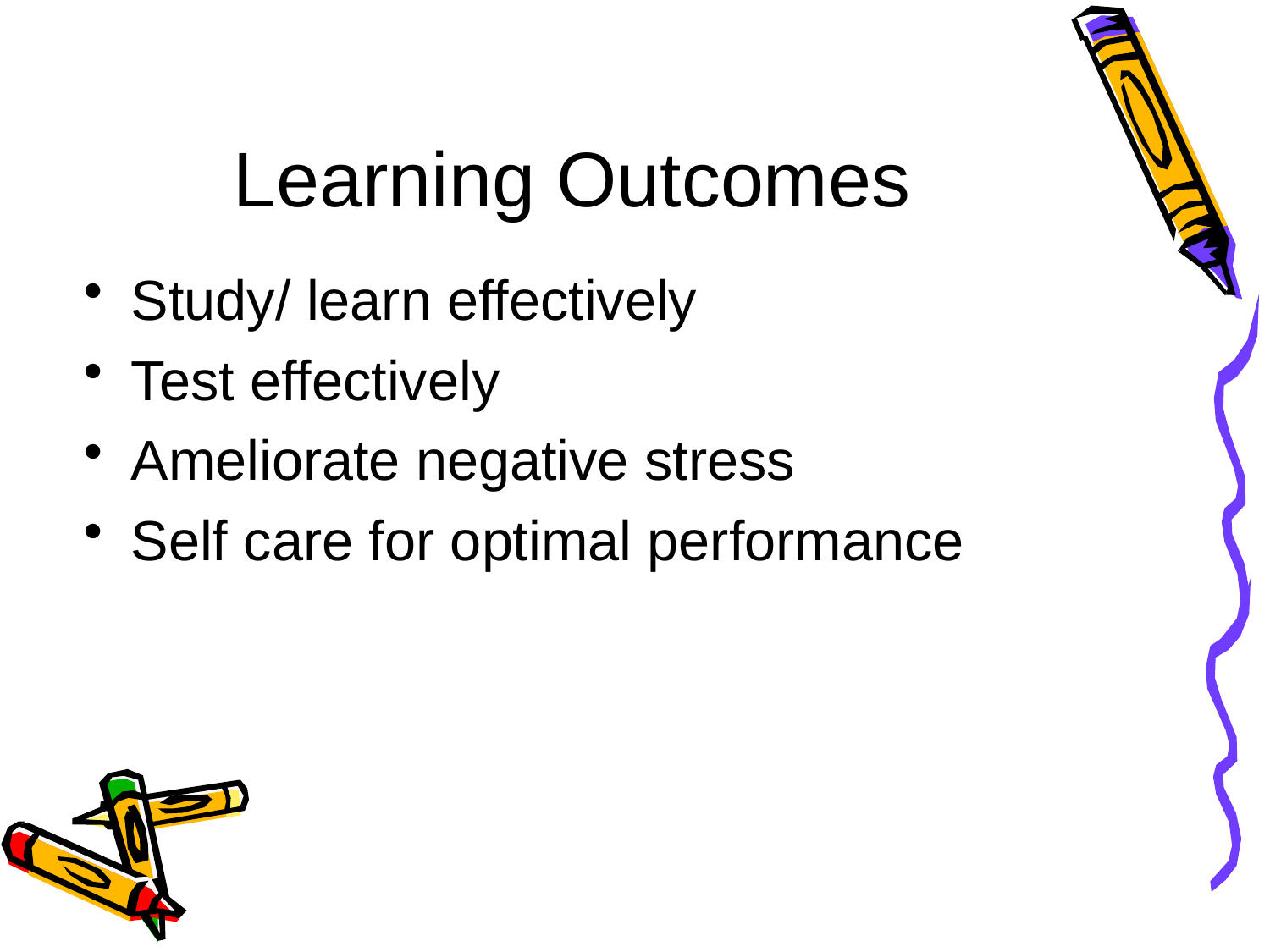

# Learning Outcomes
Study/ learn effectively
Test effectively
Ameliorate negative stress
Self care for optimal performance